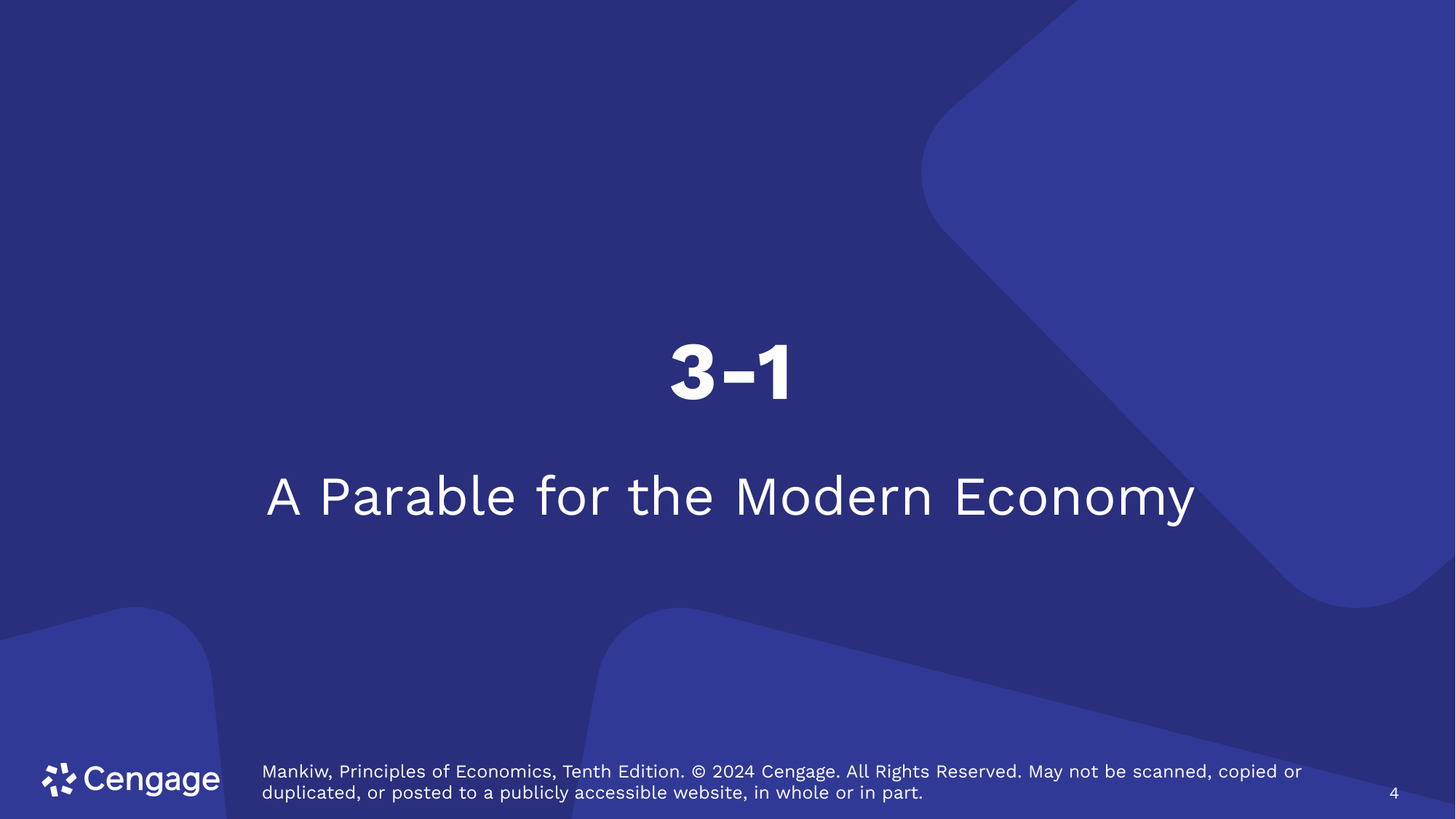

# 3-1
A Parable for the Modern Economy